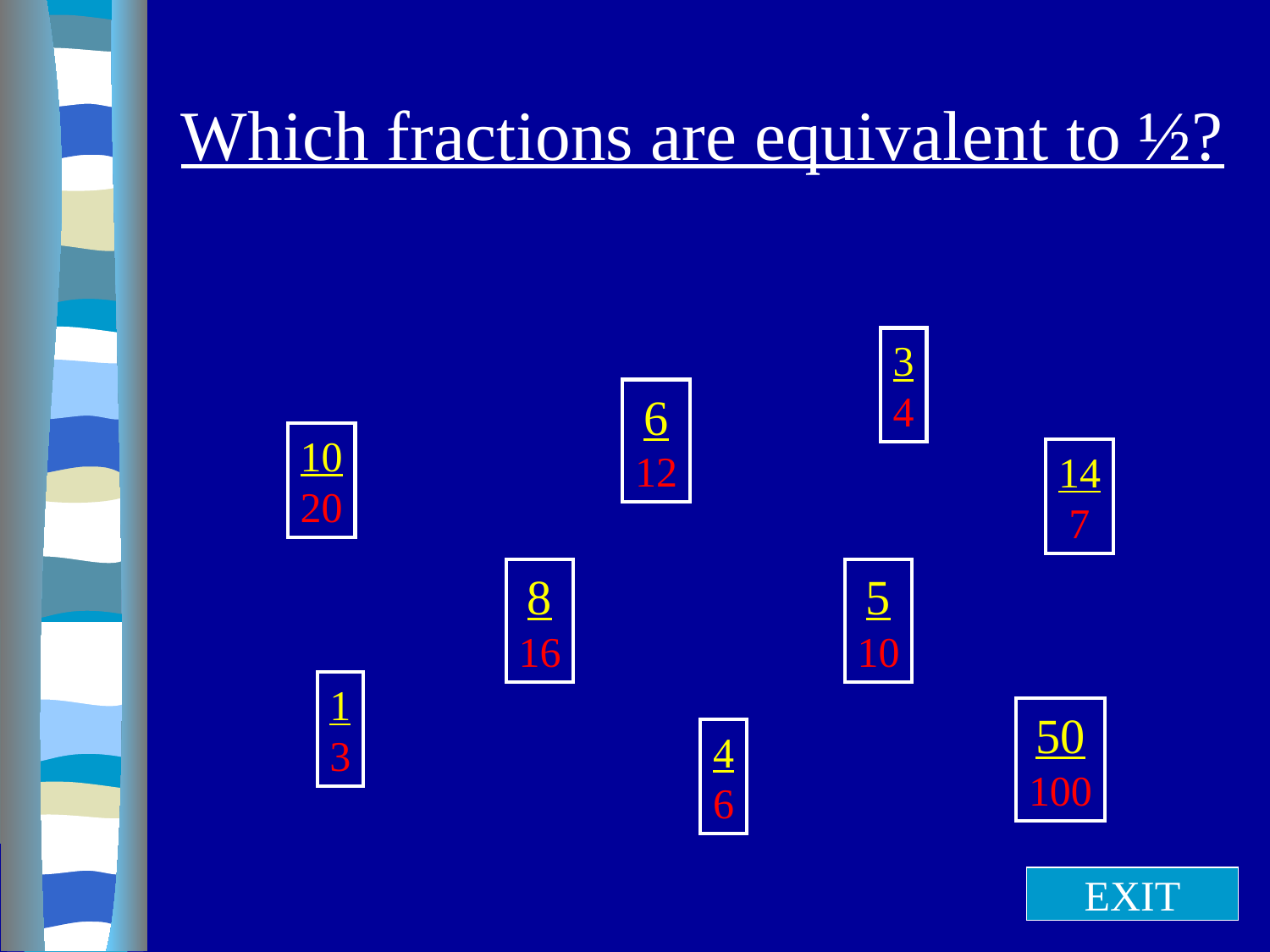

# Which fractions are equivalent to ½?
3
4
6
12
10
20
14
7
8
16
5
10
1
3
50
100
4
6
EXIT